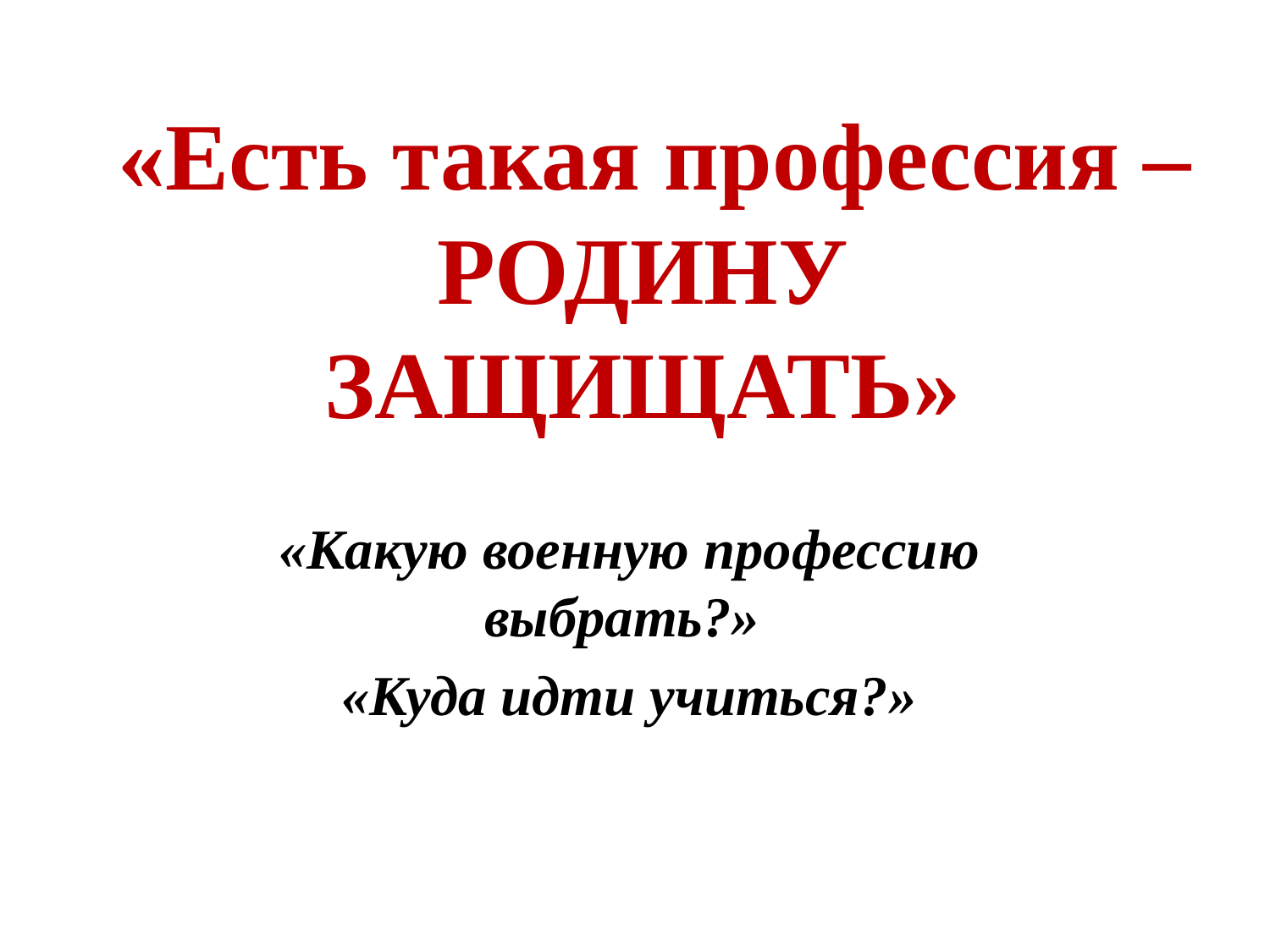

# «Есть такая профессия – РОДИНУ ЗАЩИЩАТЬ»
«Какую военную профессию выбрать?»
«Куда идти учиться?»